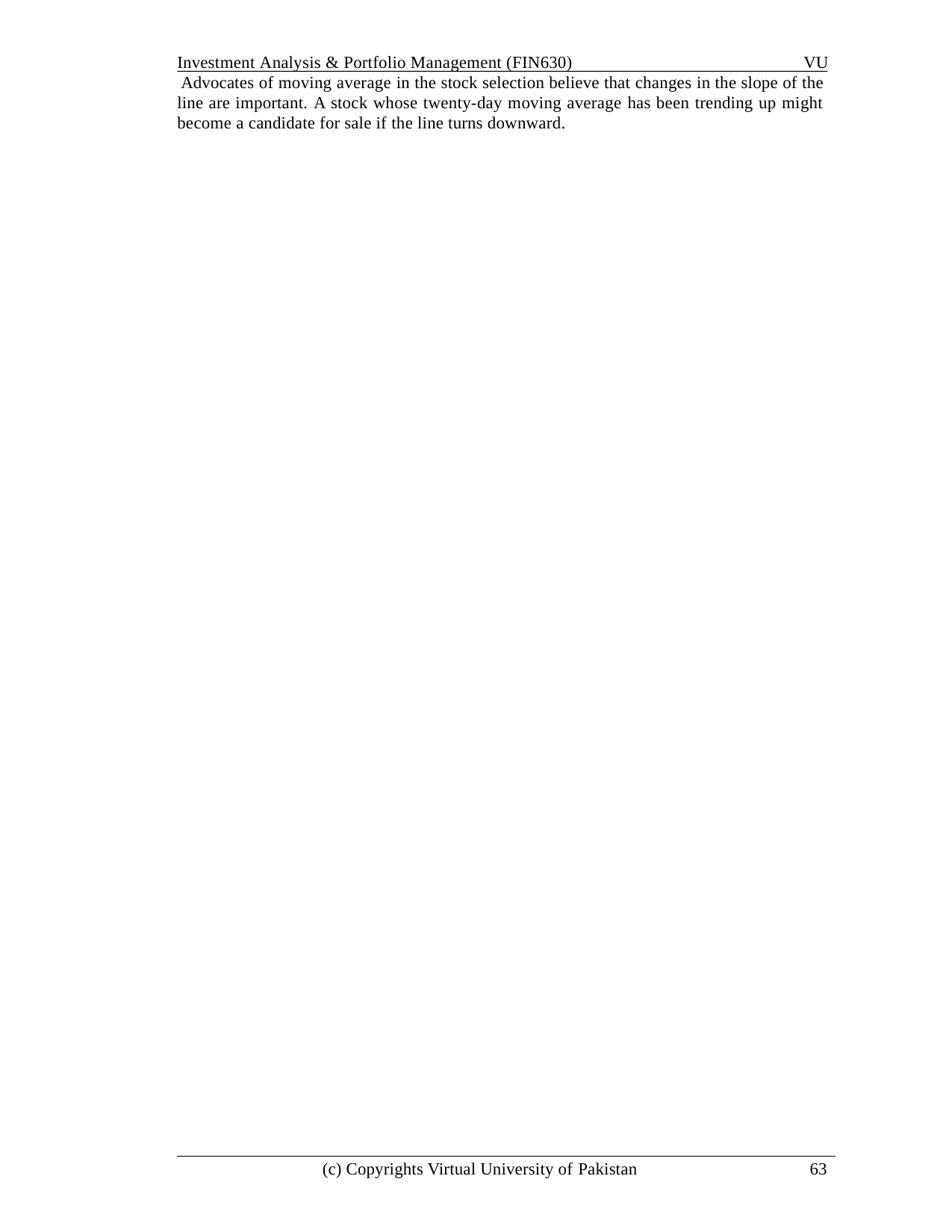

Investment Analysis & Portfolio Management (FIN630)	VU  Advocates of moving average in the stock selection believe that changes in the slope of the  line are important. A stock whose twenty-day moving average has been trending up might  become a candidate for sale if the line turns downward.

(c) Copyrights Virtual University of Pakistan
63